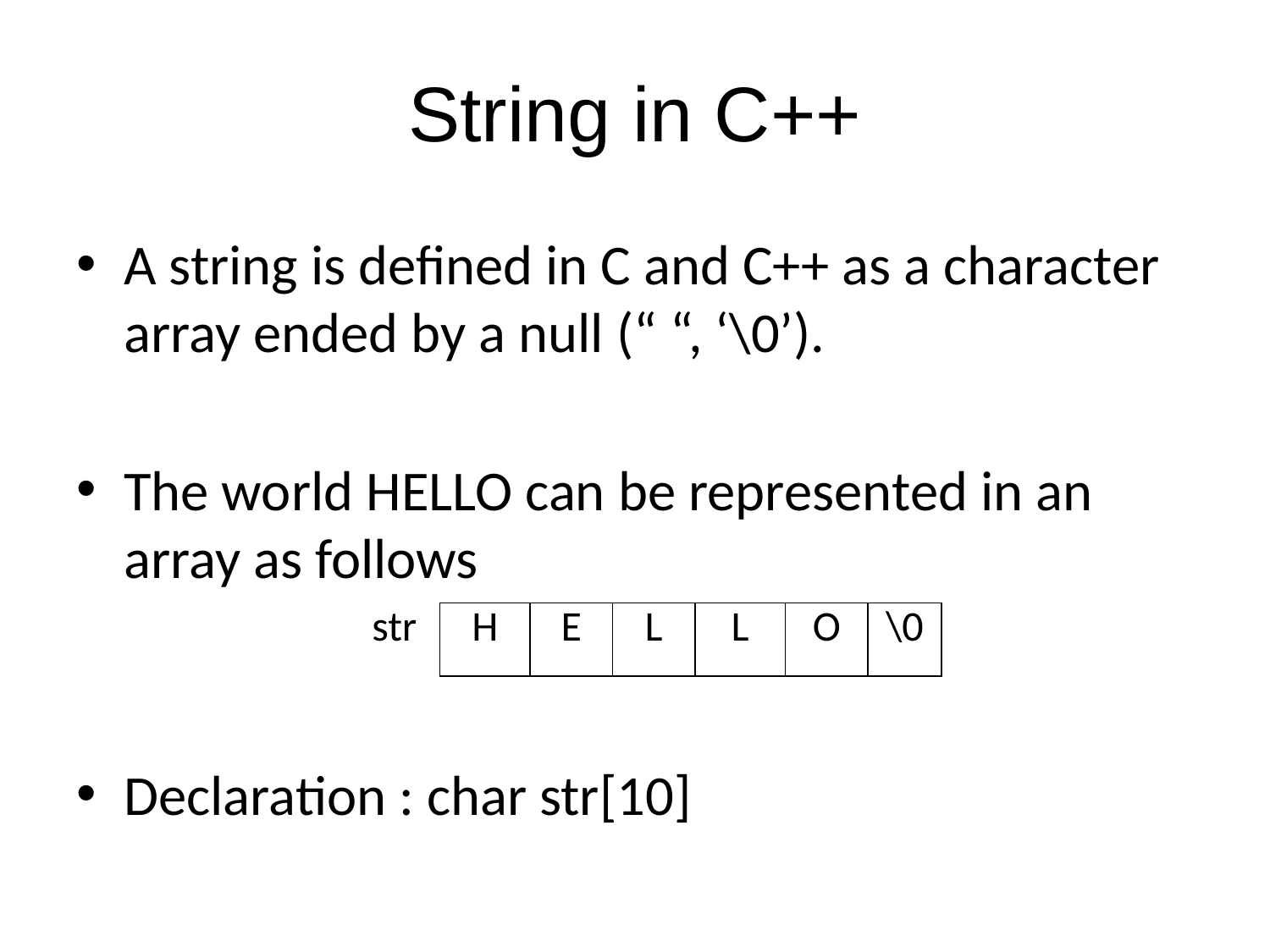

# String in C++
A string is defined in C and C++ as a character array ended by a null (“ “, ‘\0’).

The world HELLO can be represented in an array as follows

Declaration : char str[10]

| str | H | E | L | L | O | \0 |
| --- | --- | --- | --- | --- | --- | --- |